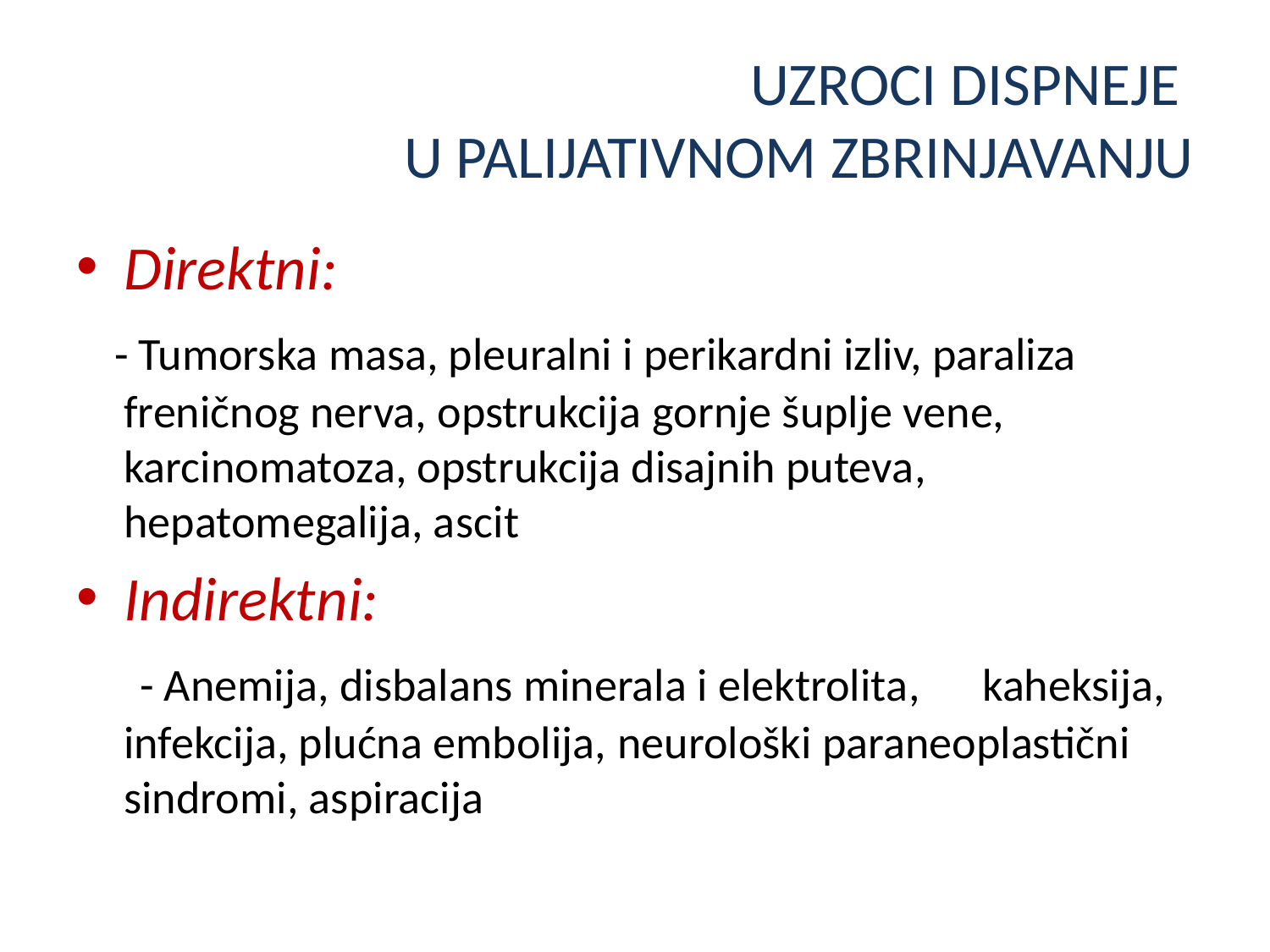

# UZROCI DISPNEJE U PALIJATIVNOM ZBRINJAVANJU
Direktni:
   - Tumorska masa, pleuralni i perikardni izliv, paraliza freničnog nerva, opstrukcija gornje šuplje vene, karcinomatoza, opstrukcija disajnih puteva, hepatomegalija, ascit
Indirektni:
     - Anemija, disbalans minerala i elektrolita,      kaheksija, infekcija, plućna embolija, neurološki paraneoplastični sindromi, aspiracija